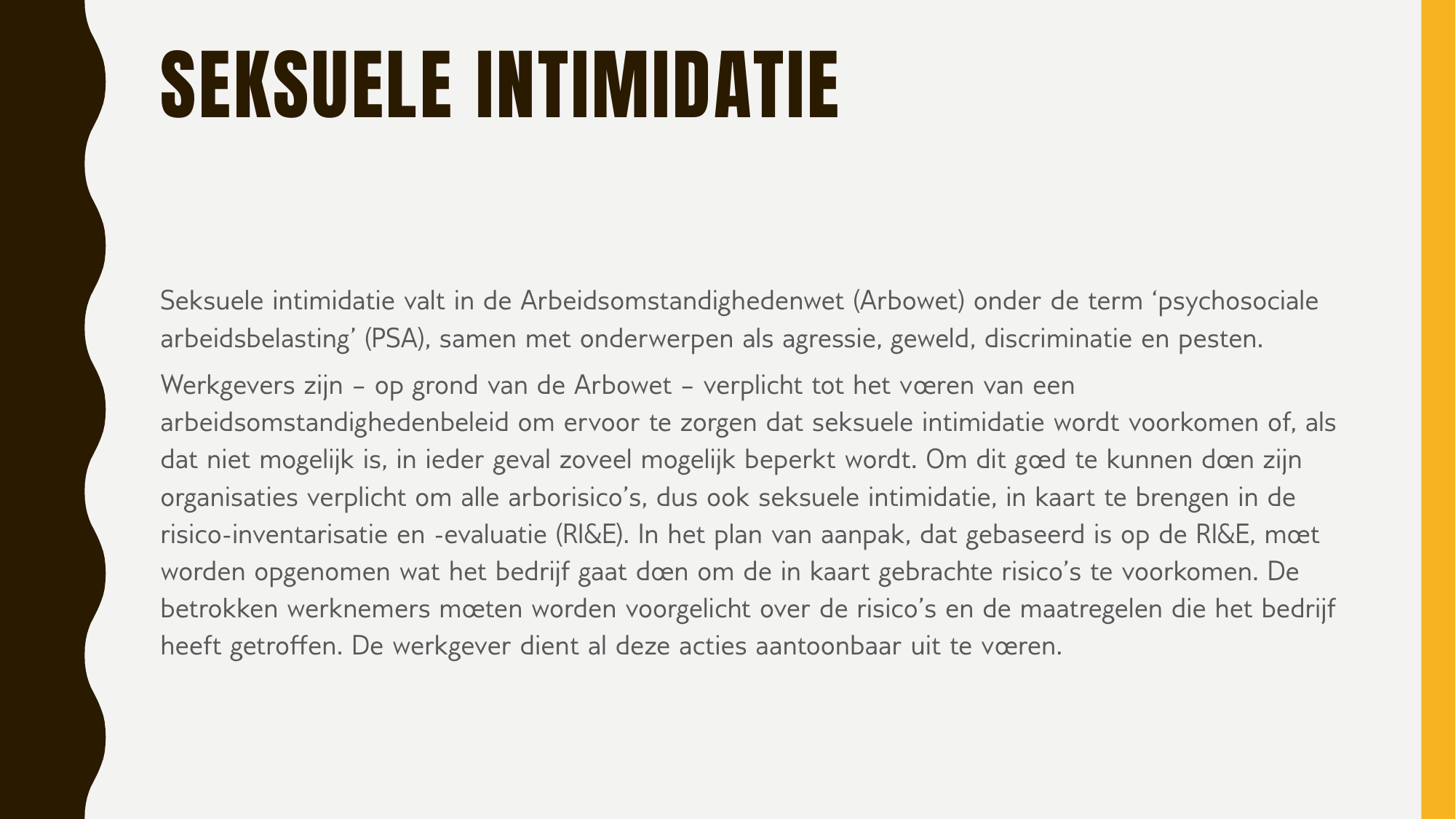

# Seksuele intimidatie
Seksuele intimidatie valt in de Arbeidsomstandighedenwet (Arbowet) onder de term ‘psychosociale arbeidsbelasting’ (PSA), samen met onderwerpen als agressie, geweld, discriminatie en pesten.
Werkgevers zijn – op grond van de Arbowet – verplicht tot het voeren van een arbeidsomstandighedenbeleid om ervoor te zorgen dat seksuele intimidatie wordt voorkomen of, als dat niet mogelijk is, in ieder geval zoveel mogelijk beperkt wordt. Om dit goed te kunnen doen zijn organisaties verplicht om alle arborisico’s, dus ook seksuele intimidatie, in kaart te brengen in de risico-inventarisatie en -evaluatie (RI&E). In het plan van aanpak, dat gebaseerd is op de RI&E, moet worden opgenomen wat het bedrijf gaat doen om de in kaart gebrachte risico’s te voorkomen. De betrokken werknemers moeten worden voorgelicht over de risico’s en de maatregelen die het bedrijf heeft getroffen. De werkgever dient al deze acties aantoonbaar uit te voeren.